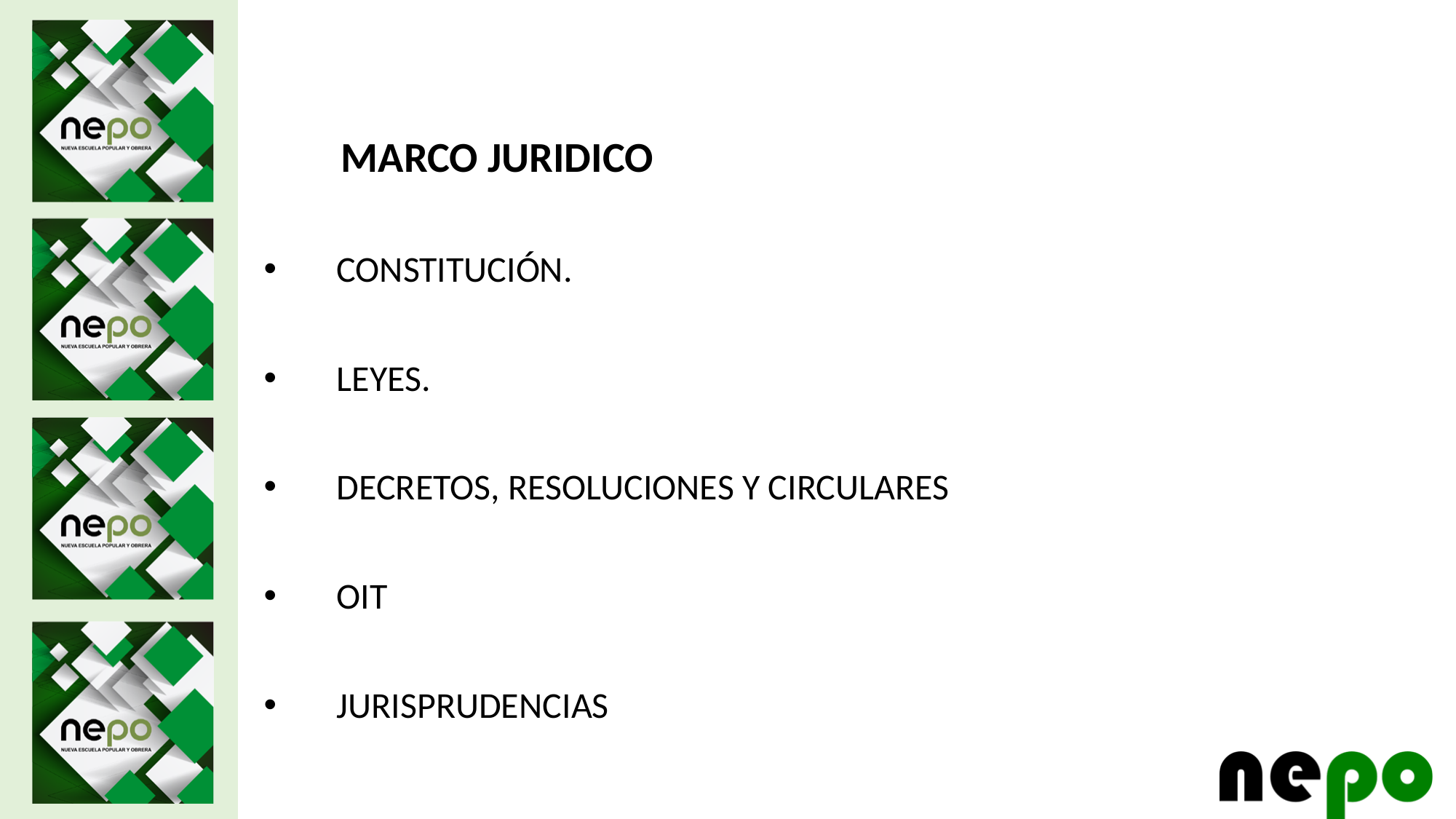

MARCO JURIDICO

CONSTITUCIÓN.

LEYES.

DECRETOS, RESOLUCIONES Y CIRCULARES

OIT

JURISPRUDENCIAS